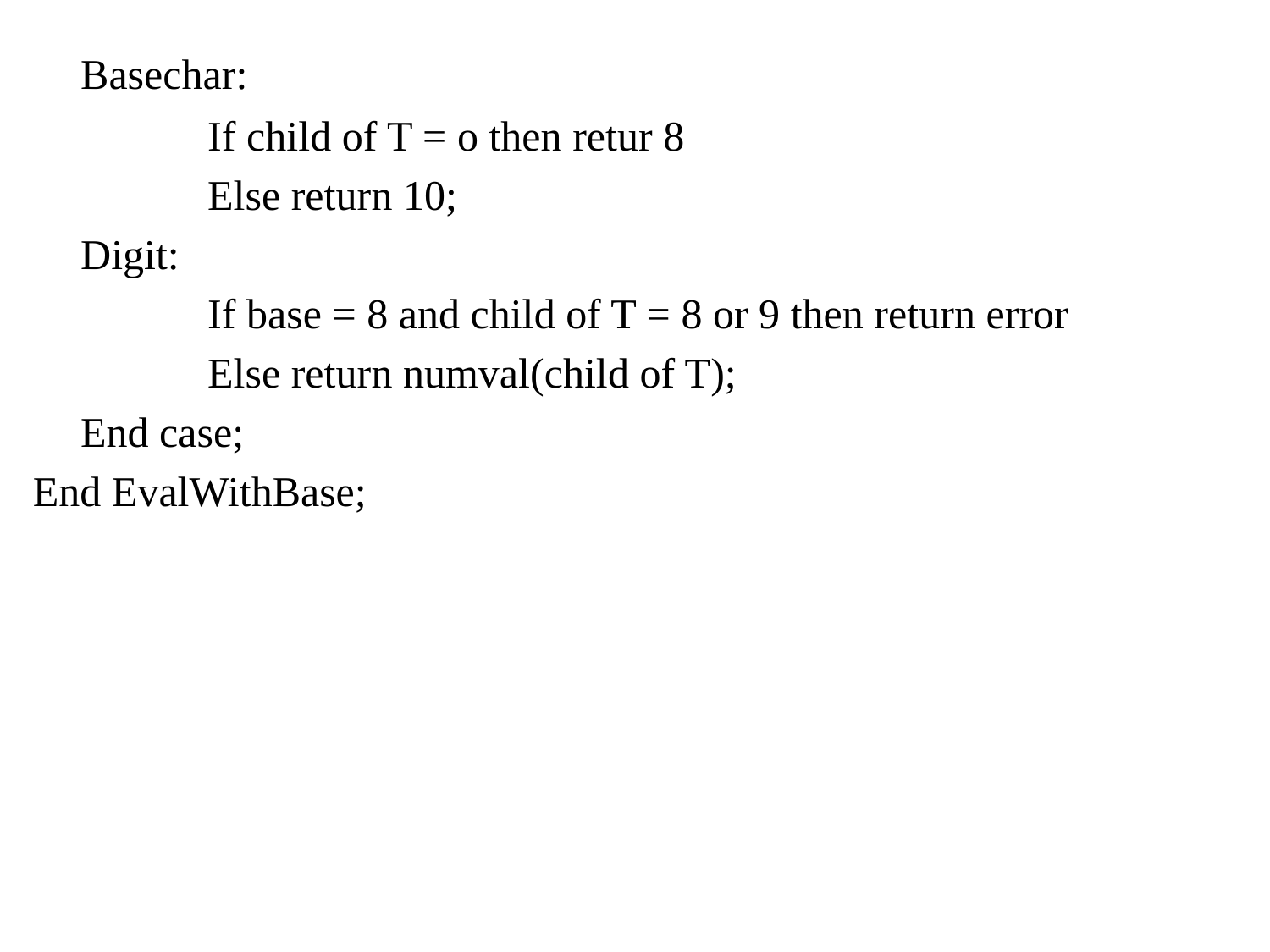

Basechar:
		If child of T = o then retur 8
		Else return 10;
	Digit:
		If base = 8 and child of T = 8 or 9 then return error
		Else return numval(child of T);
	End case;
End EvalWithBase;